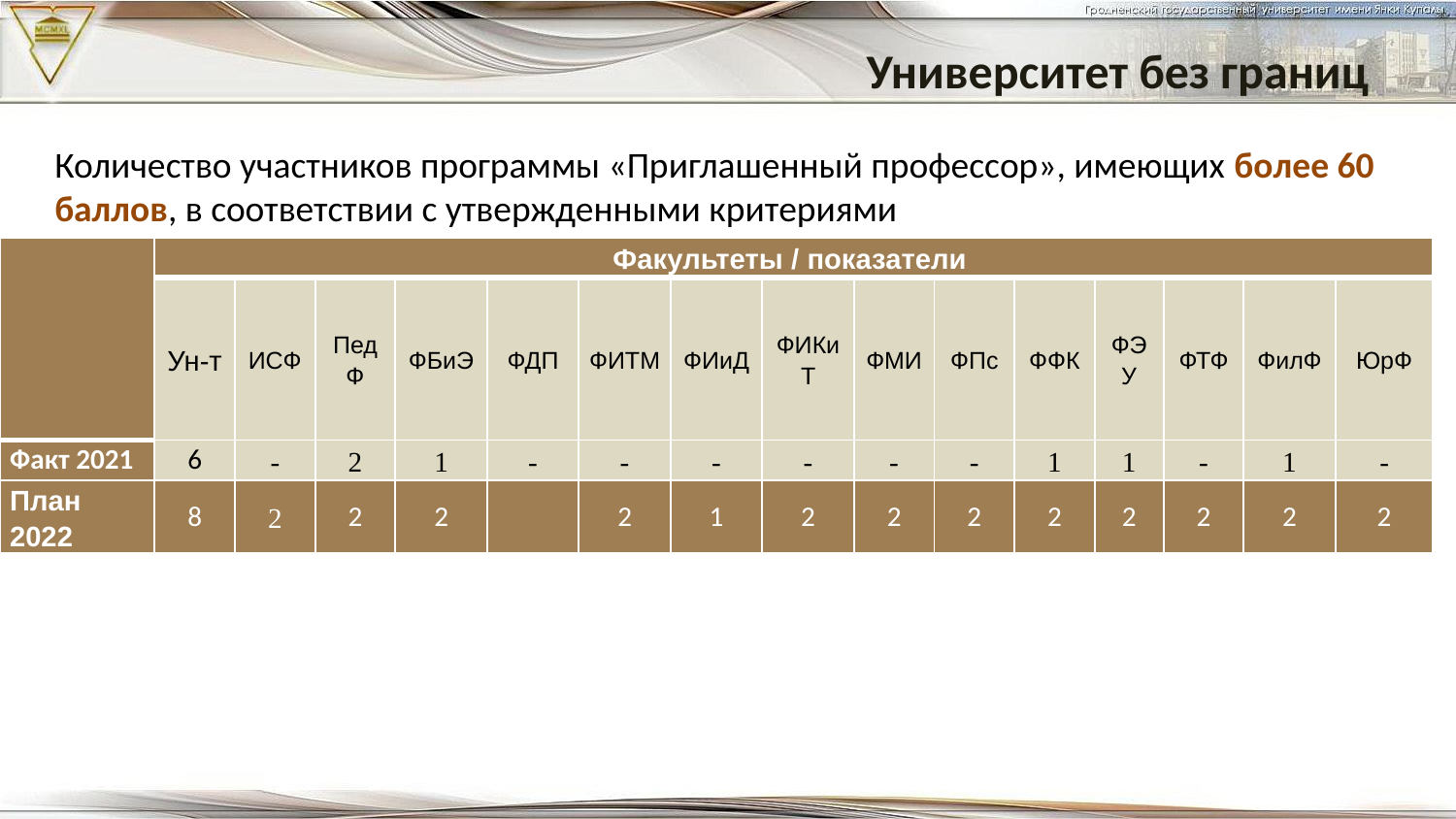

Университет без границ
Количество участников программы «Приглашенный профессор», имеющих более 60 баллов, в соответствии с утвержденными критериями
|  | Факультеты / показатели |  |  |  |  |  |  |  |  |  |  |  |  |  |  |
| --- | --- | --- | --- | --- | --- | --- | --- | --- | --- | --- | --- | --- | --- | --- | --- |
|  | Ун-т | ИСФ | ПедФ | ФБиЭ | ФДП | ФИТМ | ФИиД | ФИКиТ | ФМИ | ФПс | ФФК | ФЭУ | ФТФ | ФилФ | ЮрФ |
| Факт 2021 | 6 | - | 2 | 1 | - | - | - | - | - | - | 1 | 1 | - | 1 | - |
| План 2022 | 8 | 2 | 2 | 2 |  | 2 | 1 | 2 | 2 | 2 | 2 | 2 | 2 | 2 | 2 |